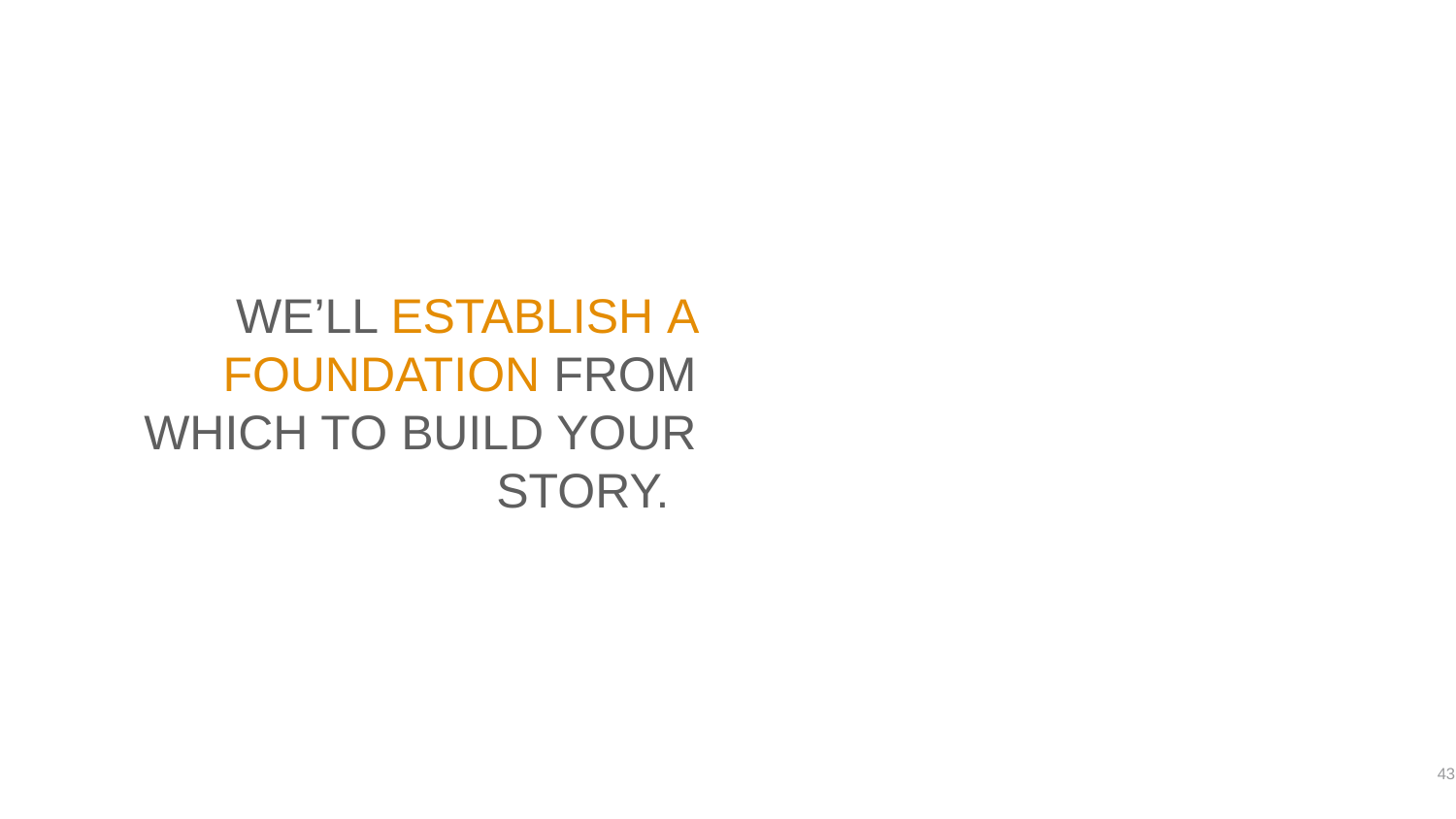

WE’LL ESTABLISH A FOUNDATION FROM WHICH TO BUILD YOUR STORY.